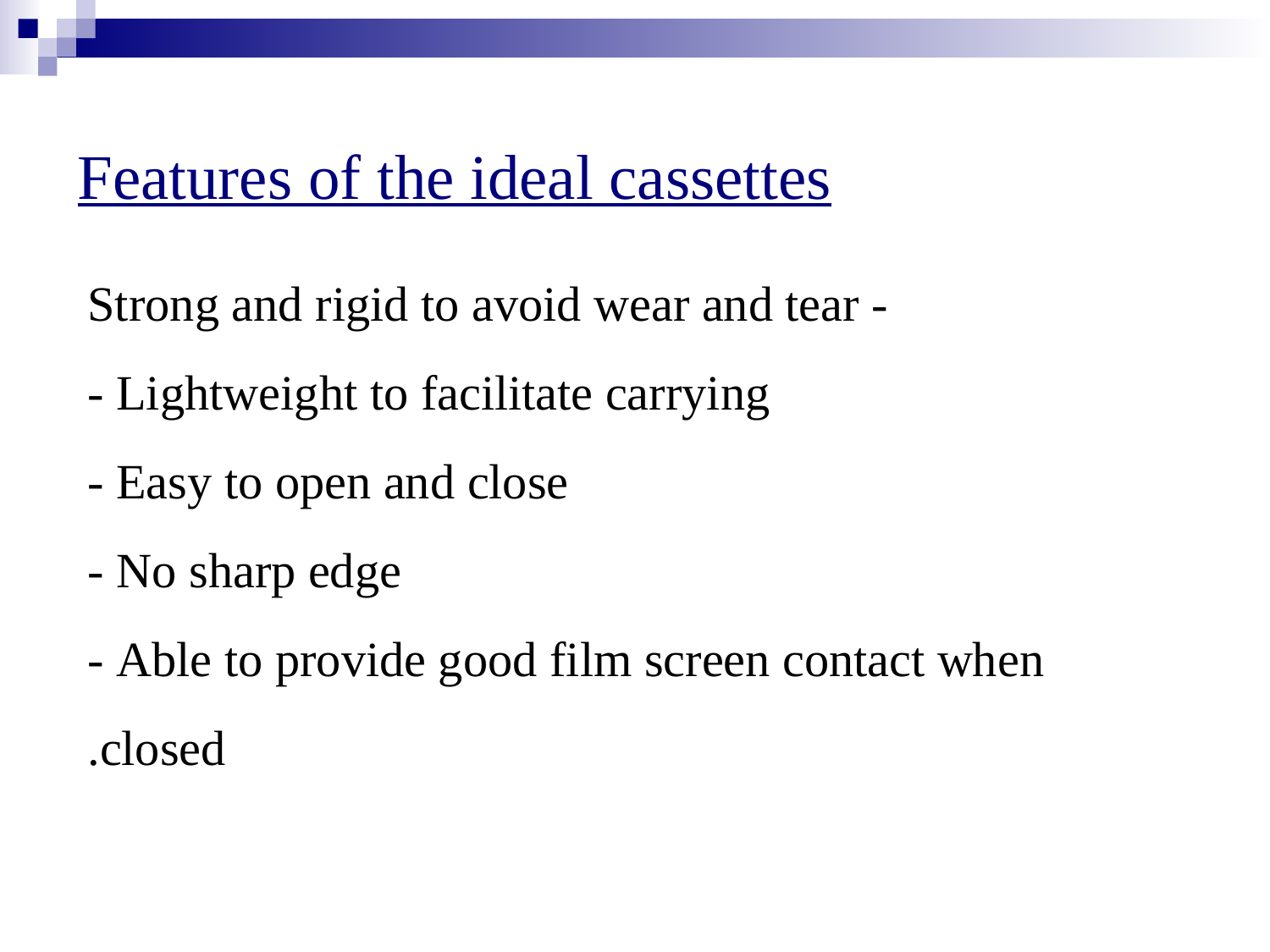

# Features of the ideal cassettes
- Strong and rigid to avoid wear and tear
- Lightweight to facilitate carrying
- Easy to open and close
- No sharp edge
- Able to provide good film screen contact when closed.